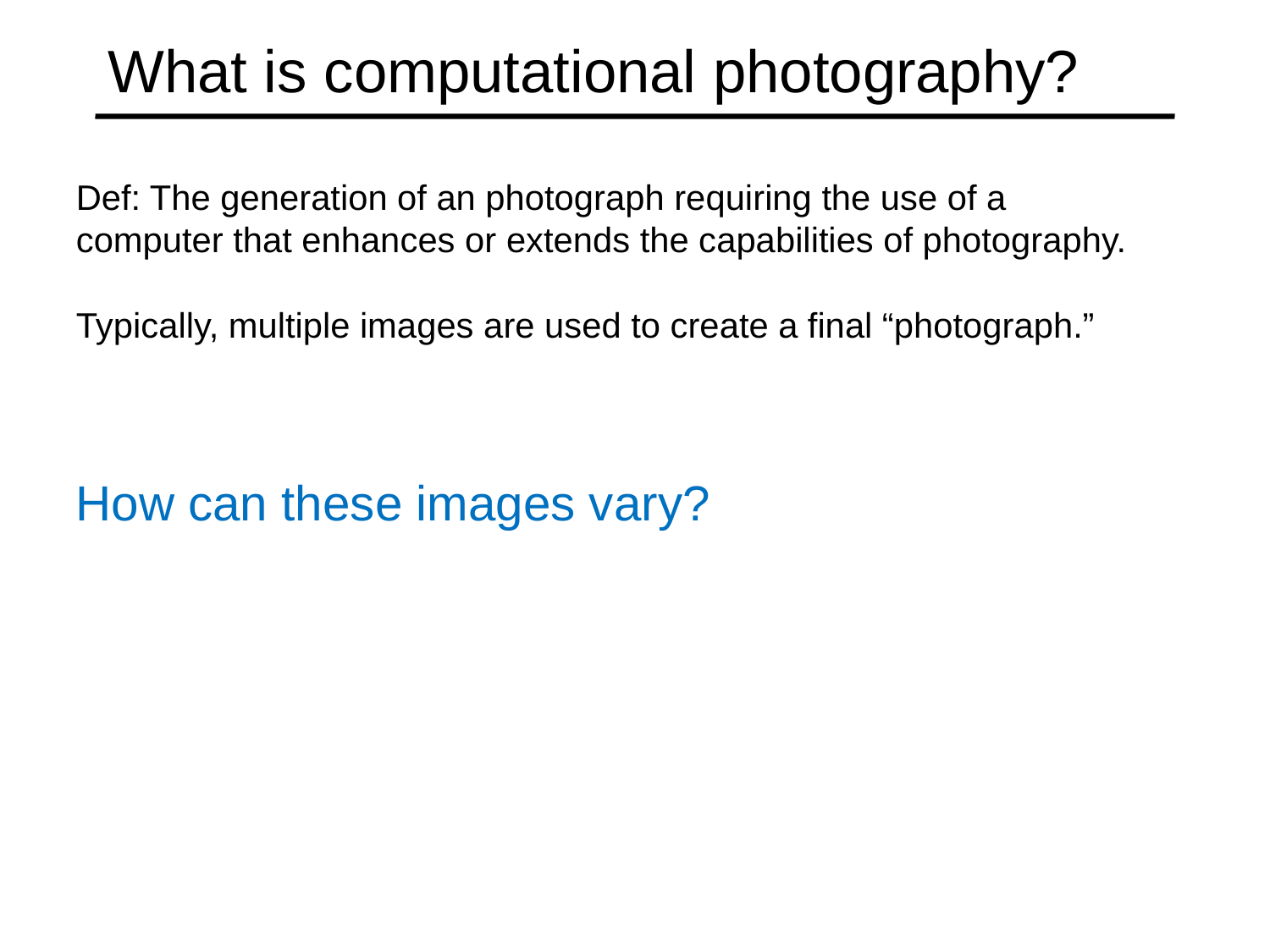

# What is computational photography?
Def: The generation of an photograph requiring the use of a computer that enhances or extends the capabilities of photography.

Typically, multiple images are used to create a final “photograph.”

How can these images vary?